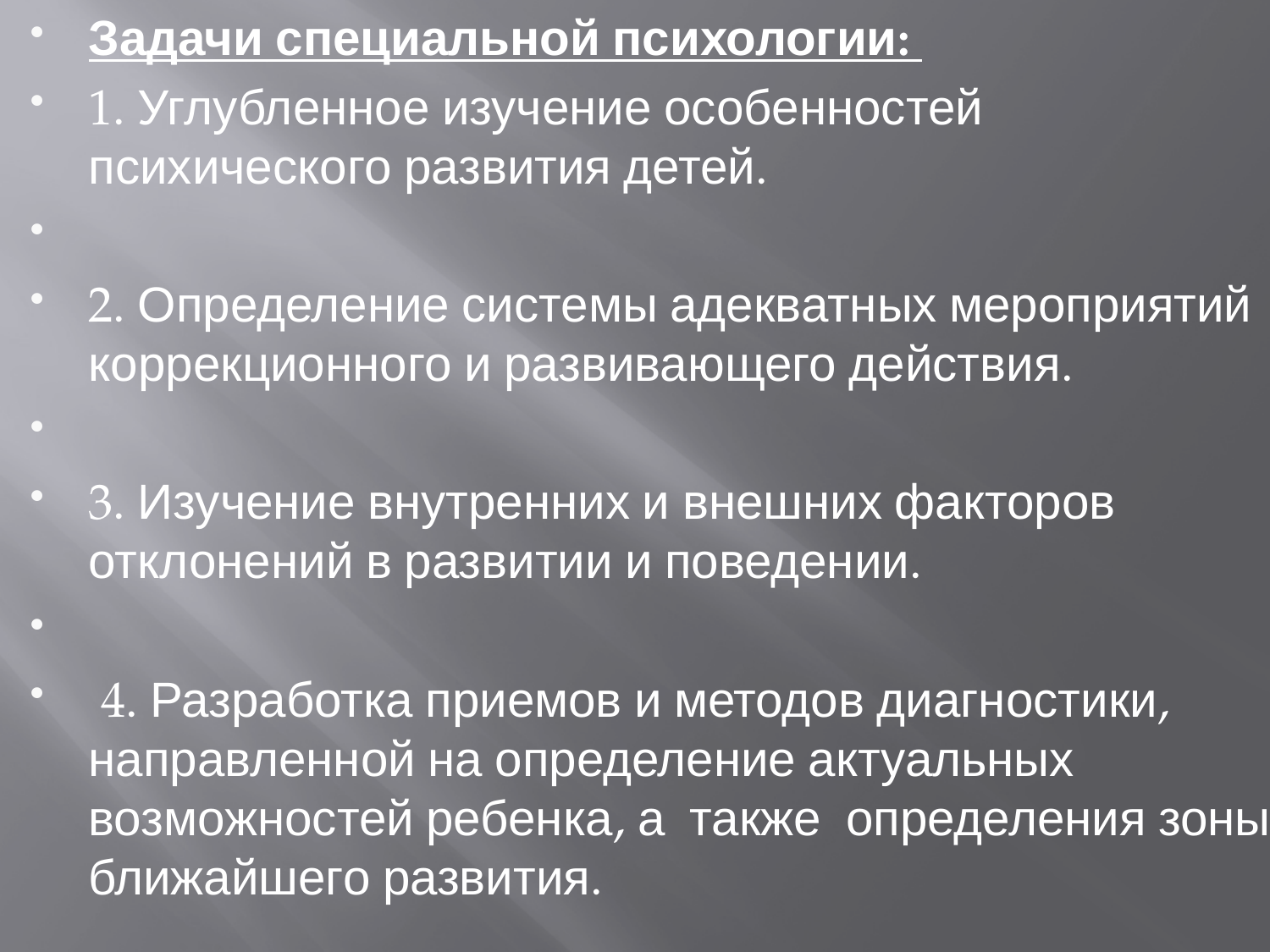

Задачи специальной психологии:
1. Углубленное изучение особенностей психического развития детей.

2. Определение системы адекватных мероприятий коррекционного и развивающего действия.

3. Изучение внутренних и внешних факторов отклонений в развитии и поведении.

 4. Разработка приемов и методов диагностики, направленной на определение актуальных возможностей ребенка, а  также  определения зоны ближайшего развития.